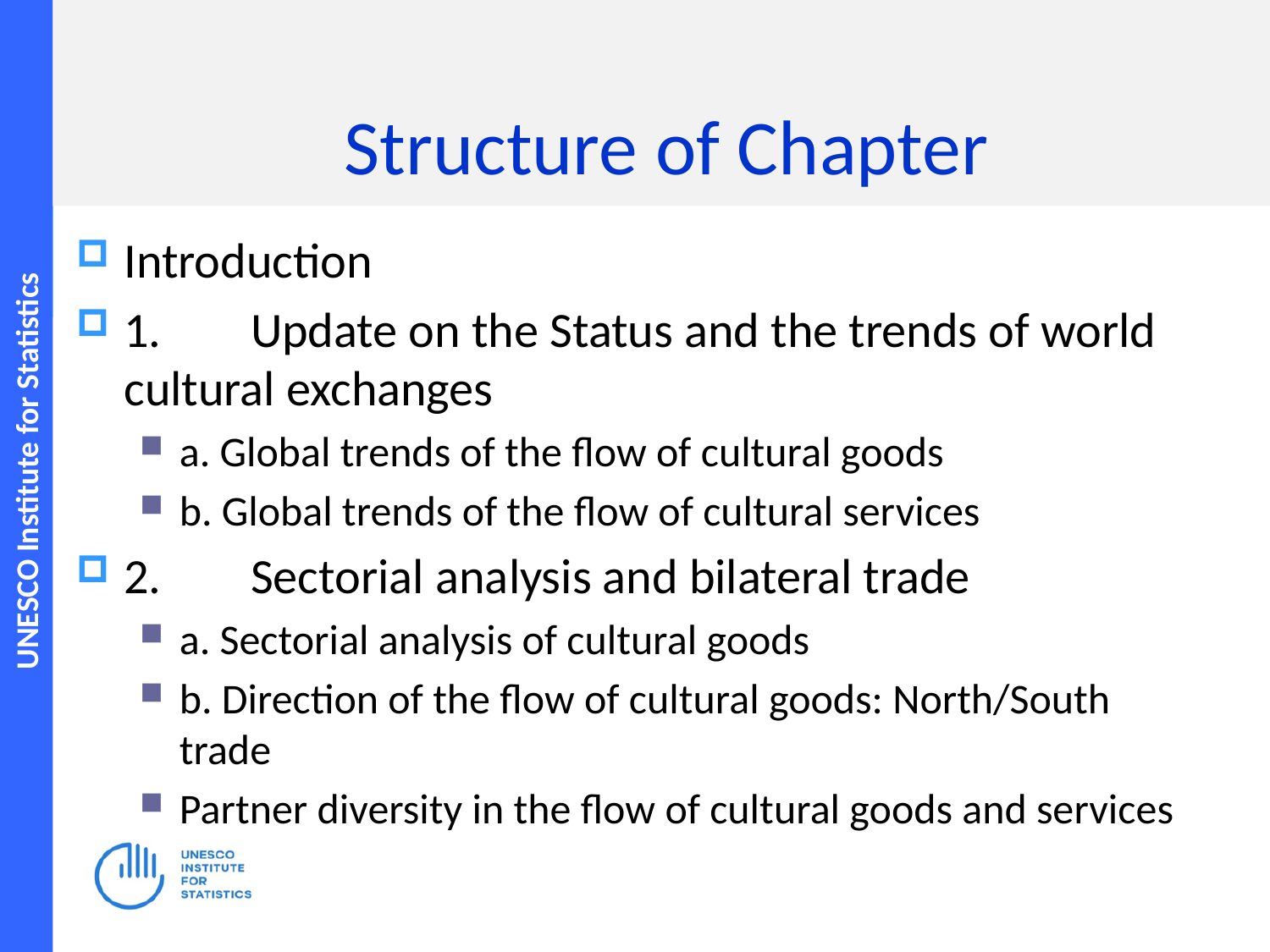

# Structure of Chapter
Introduction
1.	Update on the Status and the trends of world cultural exchanges
a. Global trends of the flow of cultural goods
b. Global trends of the flow of cultural services
2.	Sectorial analysis and bilateral trade
a. Sectorial analysis of cultural goods
b. Direction of the flow of cultural goods: North/South trade
Partner diversity in the flow of cultural goods and services